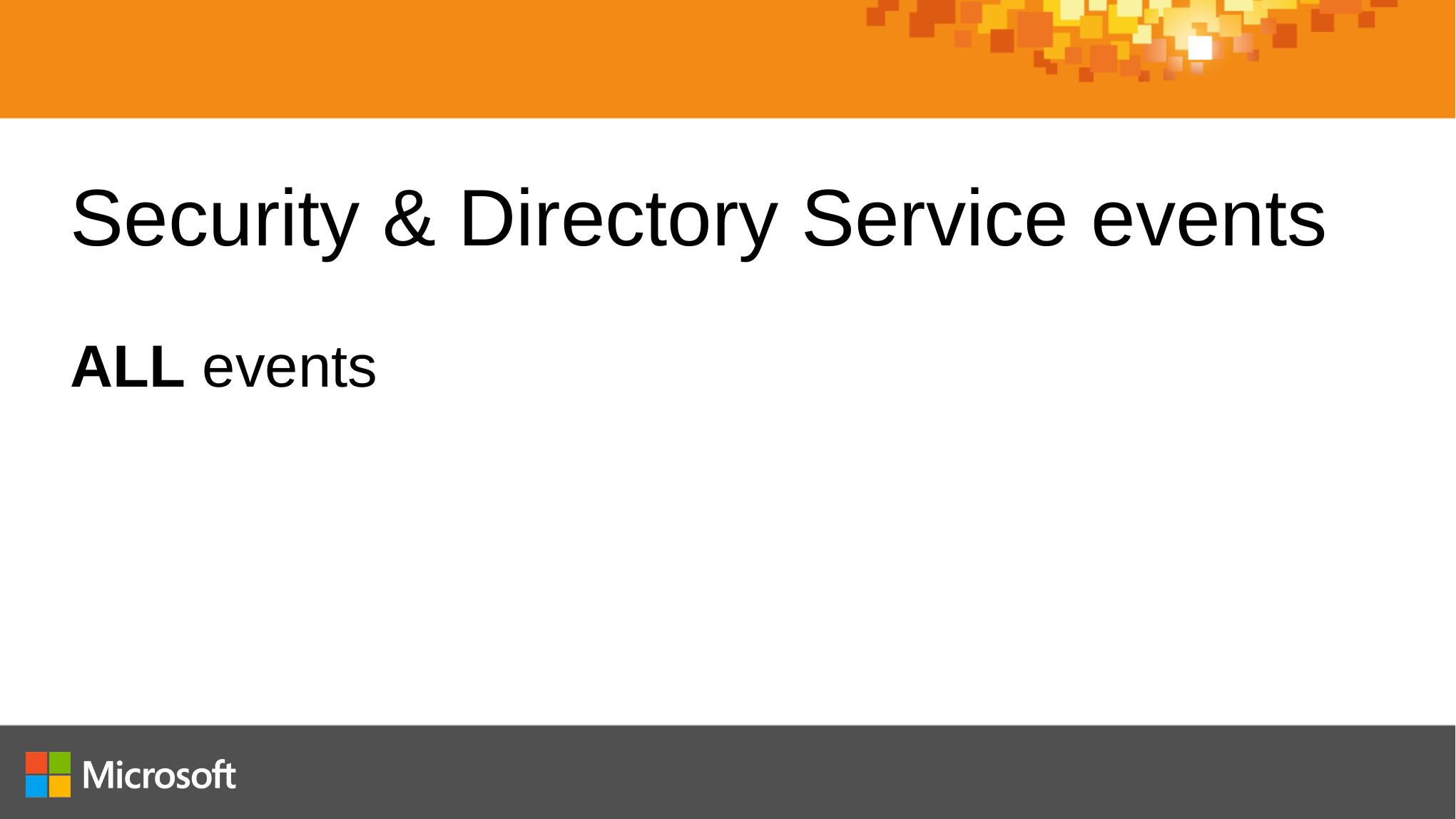

Security & Directory Service events

ALL events